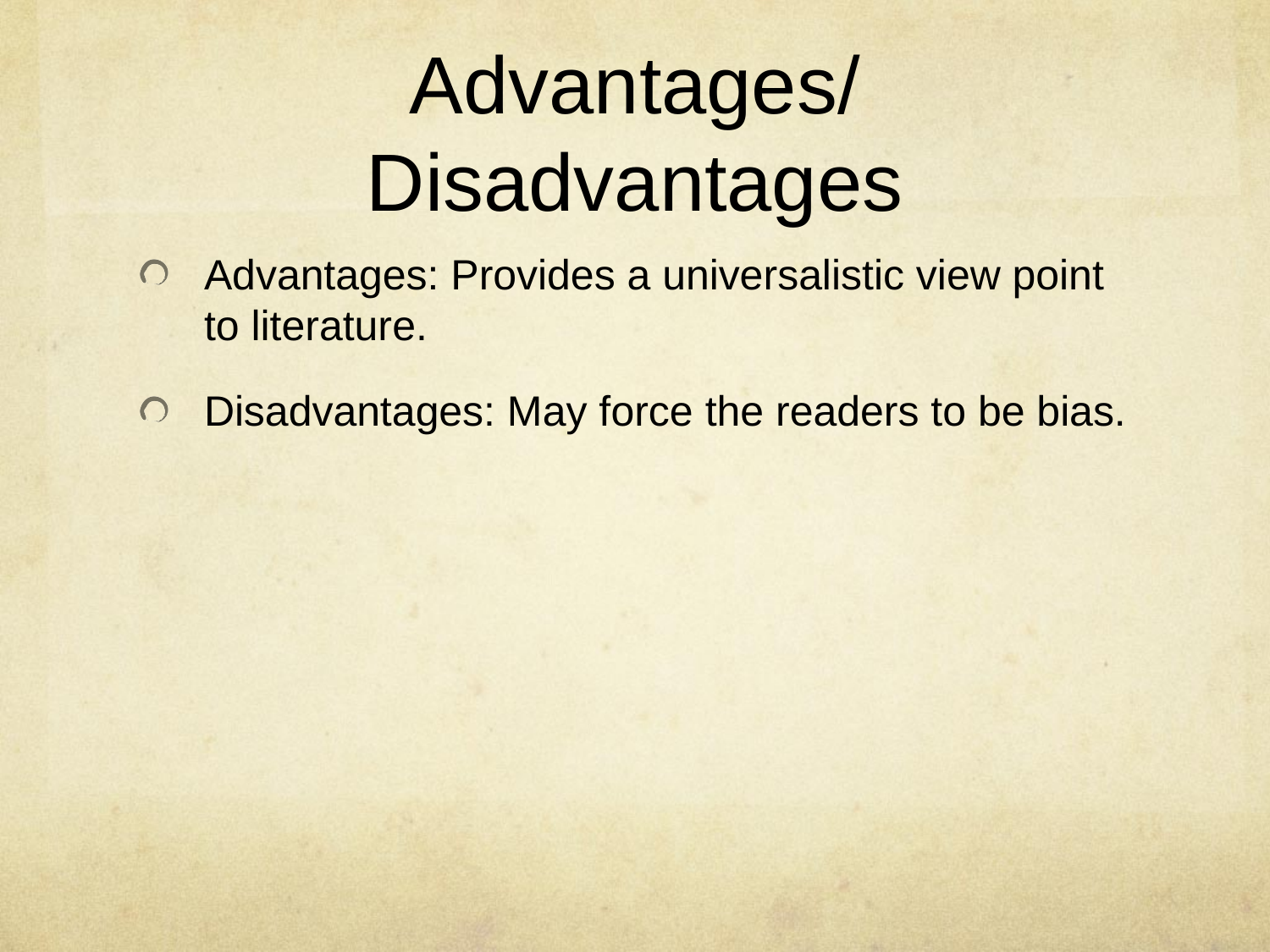

# Advantages/ Disadvantages
Advantages: Provides a universalistic view point to literature.
Disadvantages: May force the readers to be bias.